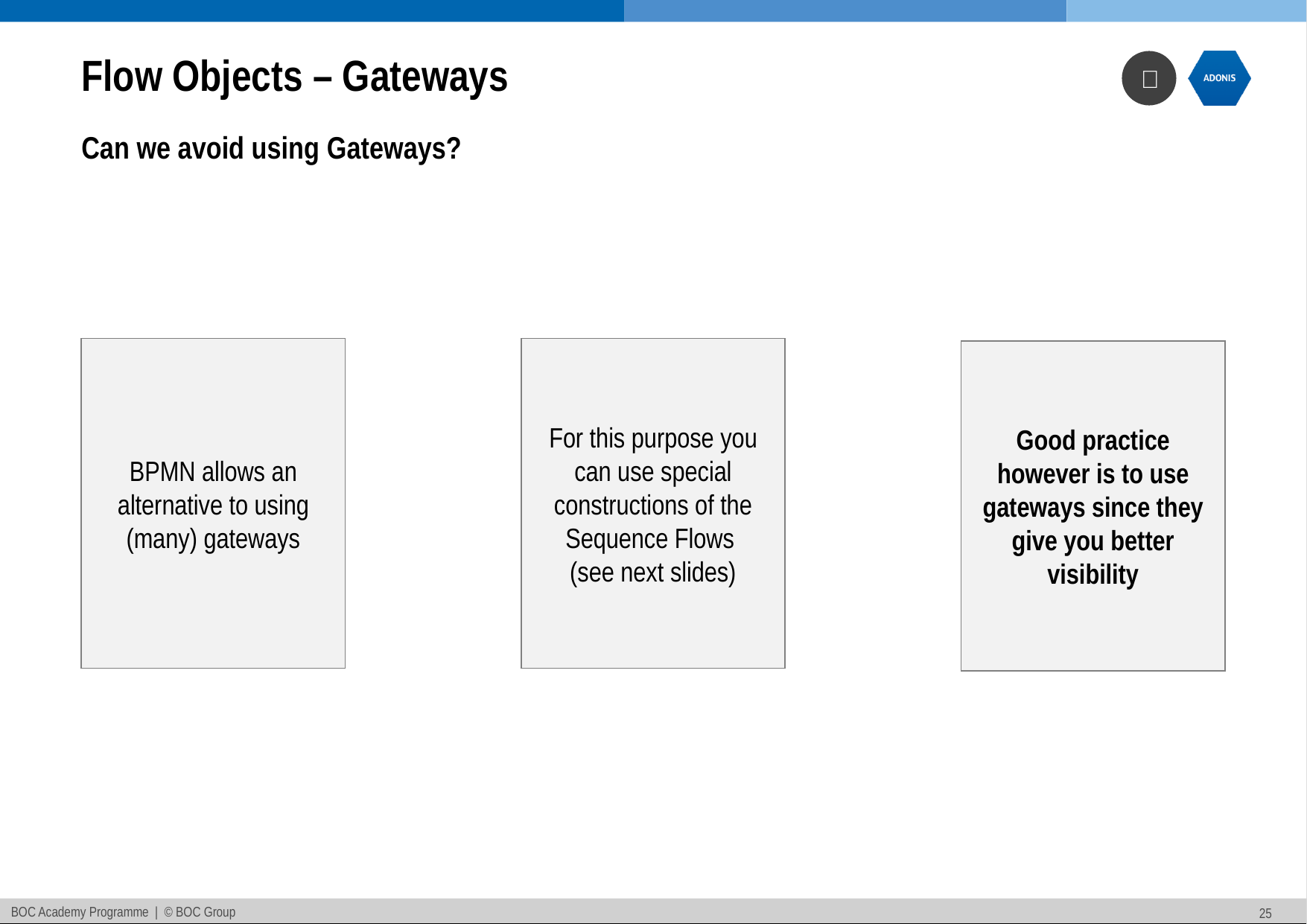

# Flow Objects – Gateways
Can we avoid using Gateways?
BPMN allows an alternative to using (many) gateways
For this purpose you can use special constructions of the Sequence Flows
(see next slides)
Good practice however is to use gateways since they give you better visibility